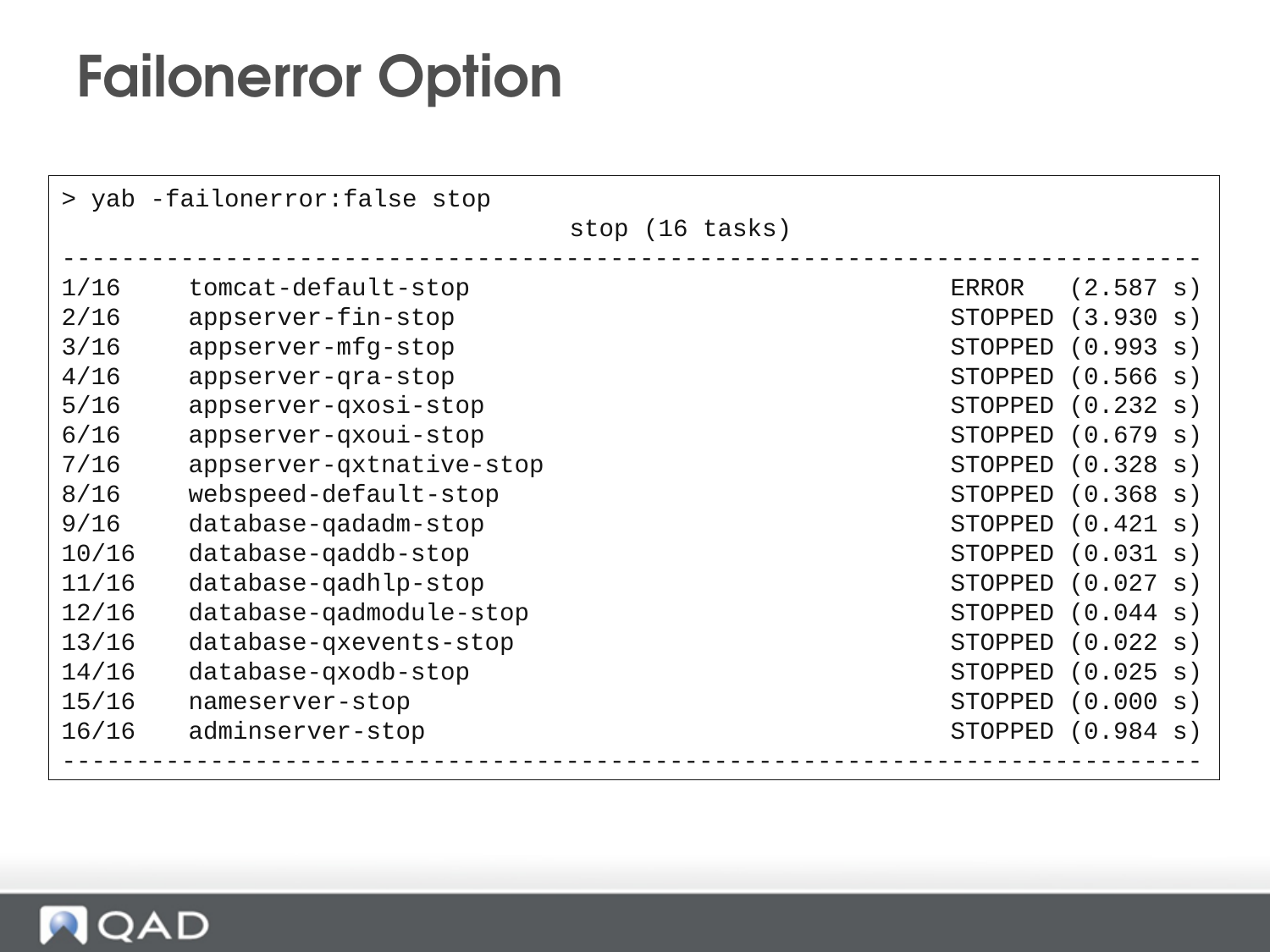

# Failonerror Option
> yab -failonerror:false stop
				stop (16 tasks)
-----------------------------------------------------------------------------
1/16 	tomcat-default-stop 				ERROR   (2.587 s)
2/16 	appserver-fin-stop 				STOPPED (3.930 s)
3/16 	appserver-mfg-stop 				STOPPED (0.993 s)
4/16 	appserver-qra-stop 				STOPPED (0.566 s)
5/16 	appserver-qxosi-stop 				STOPPED (0.232 s)
6/16 	appserver-qxoui-stop 				STOPPED (0.679 s)
7/16 	appserver-qxtnative-stop 				STOPPED (0.328 s)
8/16 	webspeed-default-stop 				STOPPED (0.368 s)
9/16 	database-qadadm-stop 				STOPPED (0.421 s)
10/16 	database-qaddb-stop 				STOPPED (0.031 s)
11/16 	database-qadhlp-stop 				STOPPED (0.027 s)
12/16 	database-qadmodule-stop 				STOPPED (0.044 s)
13/16 	database-qxevents-stop 				STOPPED (0.022 s)
14/16 	database-qxodb-stop 				STOPPED (0.025 s)
15/16 	nameserver-stop 					STOPPED (0.000 s)
16/16 	adminserver-stop 					STOPPED (0.984 s)
-----------------------------------------------------------------------------